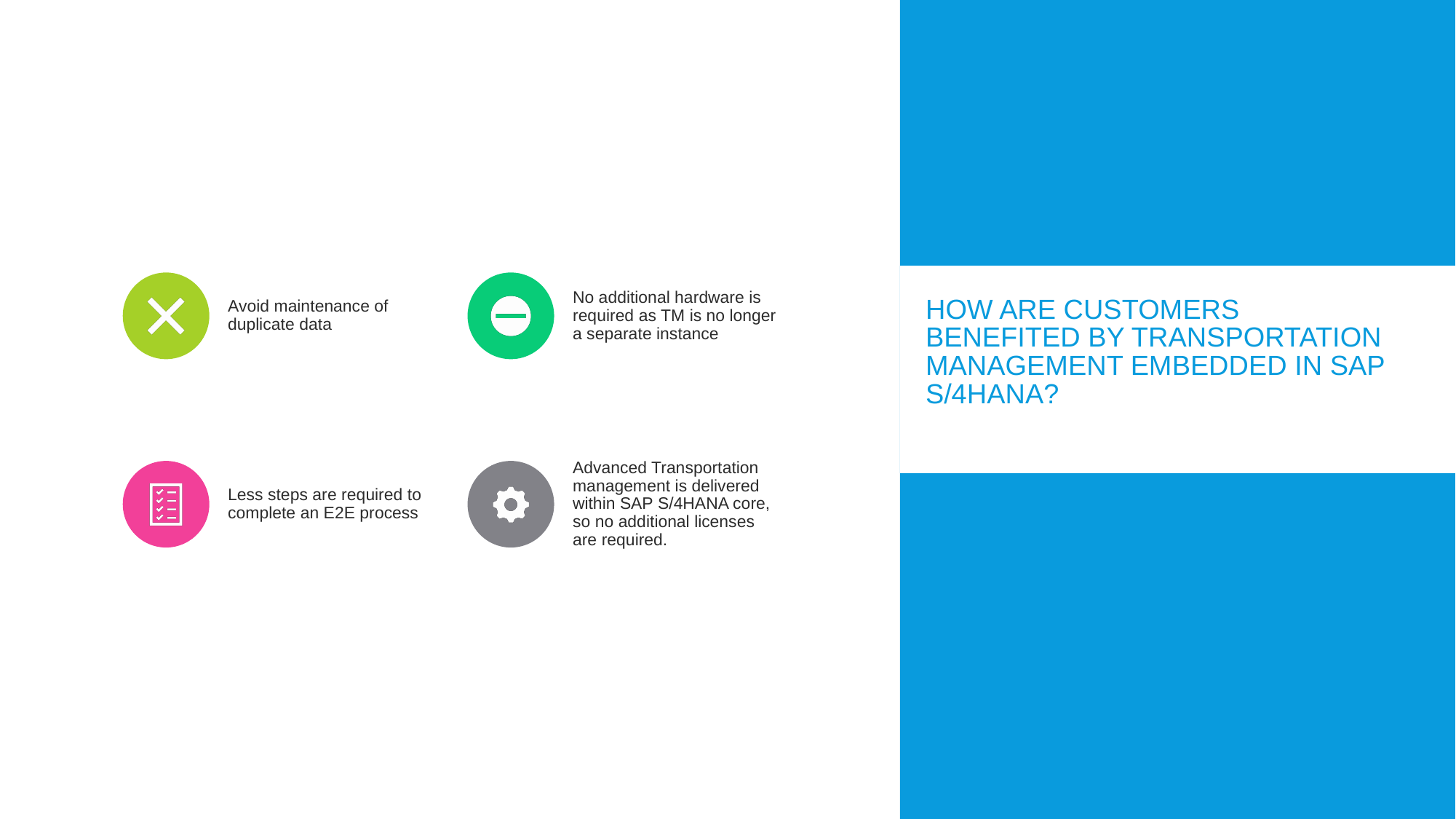

Avoid maintenance of duplicate data
No additional hardware is required as TM is no longer a separate instance
Less steps are required to complete an E2E process
Advanced Transportation management is delivered within SAP S/4HANA core, so no additional licenses are required.

# How are customers benefited by Transportation Management embedded in SAP S/4HANA?